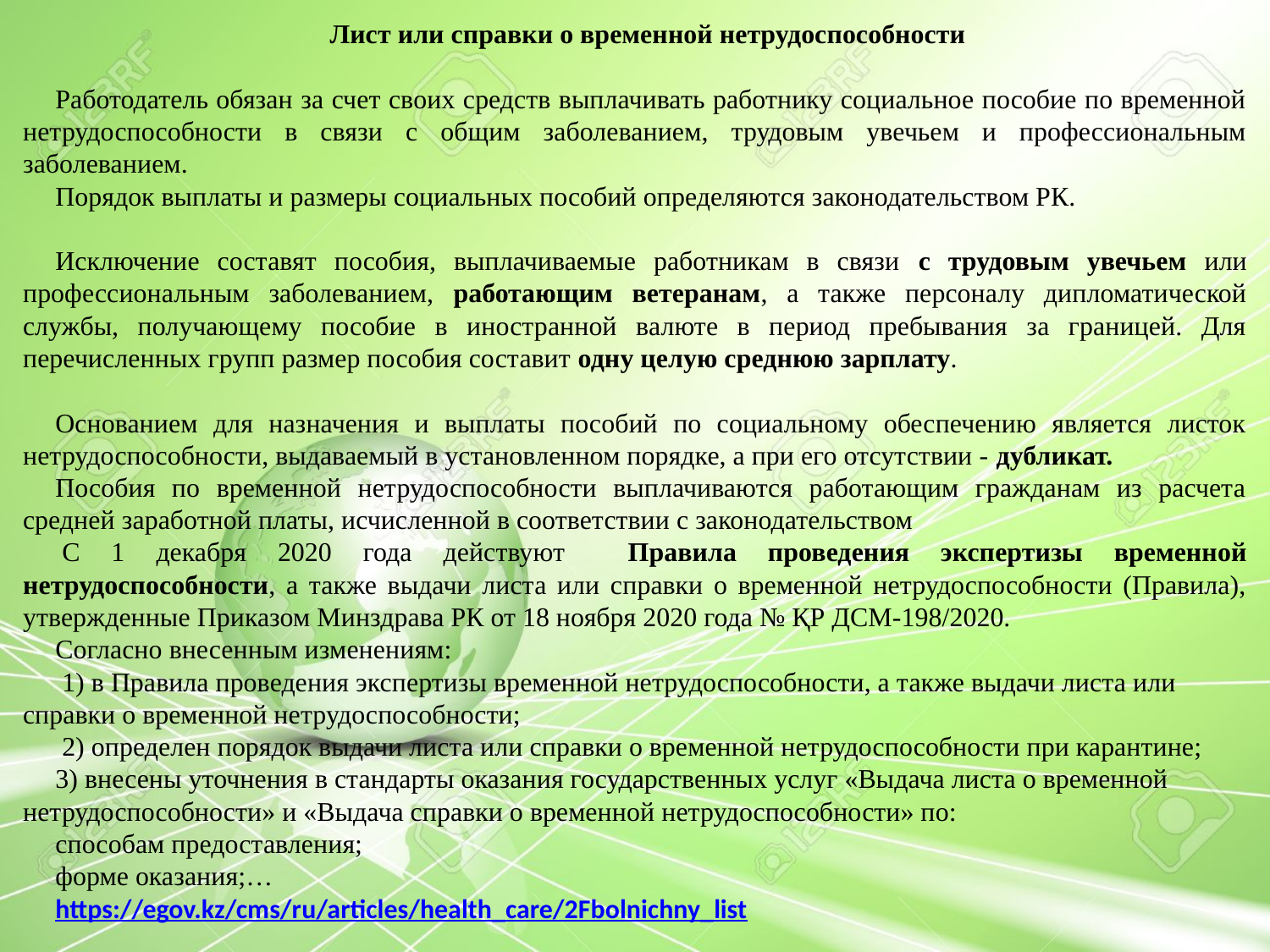

Лист или справки о временной нетрудоспособности

Работодатель обязан за счет своих средств выплачивать работнику социальное пособие по временной нетрудоспособности в связи с общим заболеванием, трудовым увечьем и профессиональным заболеванием.
Порядок выплаты и размеры социальных пособий определяются законодательством РК.

Исключение составят пособия, выплачиваемые работникам в связи с трудовым увечьем или профессиональным заболеванием, работающим ветеранам, а также персоналу дипломатической службы, получающему пособие в иностранной валюте в период пребывания за границей. Для перечисленных групп размер пособия составит одну целую среднюю зарплату.

Основанием для назначения и выплаты пособий по социальному обеспечению является листок нетрудоспособности, выдаваемый в установленном порядке, а при его отсутствии - дубликат.
Пособия по временной нетрудоспособности выплачиваются работающим гражданам из расчета средней заработной платы, исчисленной в соответствии с законодательством
 С 1 декабря 2020 года действуют  Правила проведения экспертизы временной нетрудоспособности, а также выдачи листа или справки о временной нетрудоспособности (Правила), утвержденные Приказом Минздрава РК от 18 ноября 2020 года № ҚР ДСМ-198/2020.
Согласно внесенным изменениям:
 1) в Правила проведения экспертизы временной нетрудоспособности, а также выдачи листа или справки о временной нетрудоспособности;
 2) определен порядок выдачи листа или справки о временной нетрудоспособности при карантине;
3) внесены уточнения в стандарты оказания государственных услуг «Выдача листа о временной нетрудоспособности» и «Выдача справки о временной нетрудоспособности» по:
способам предоставления;
форме оказания;…
https://egov.kz/cms/ru/articles/health_care/2Fbolnichny_list